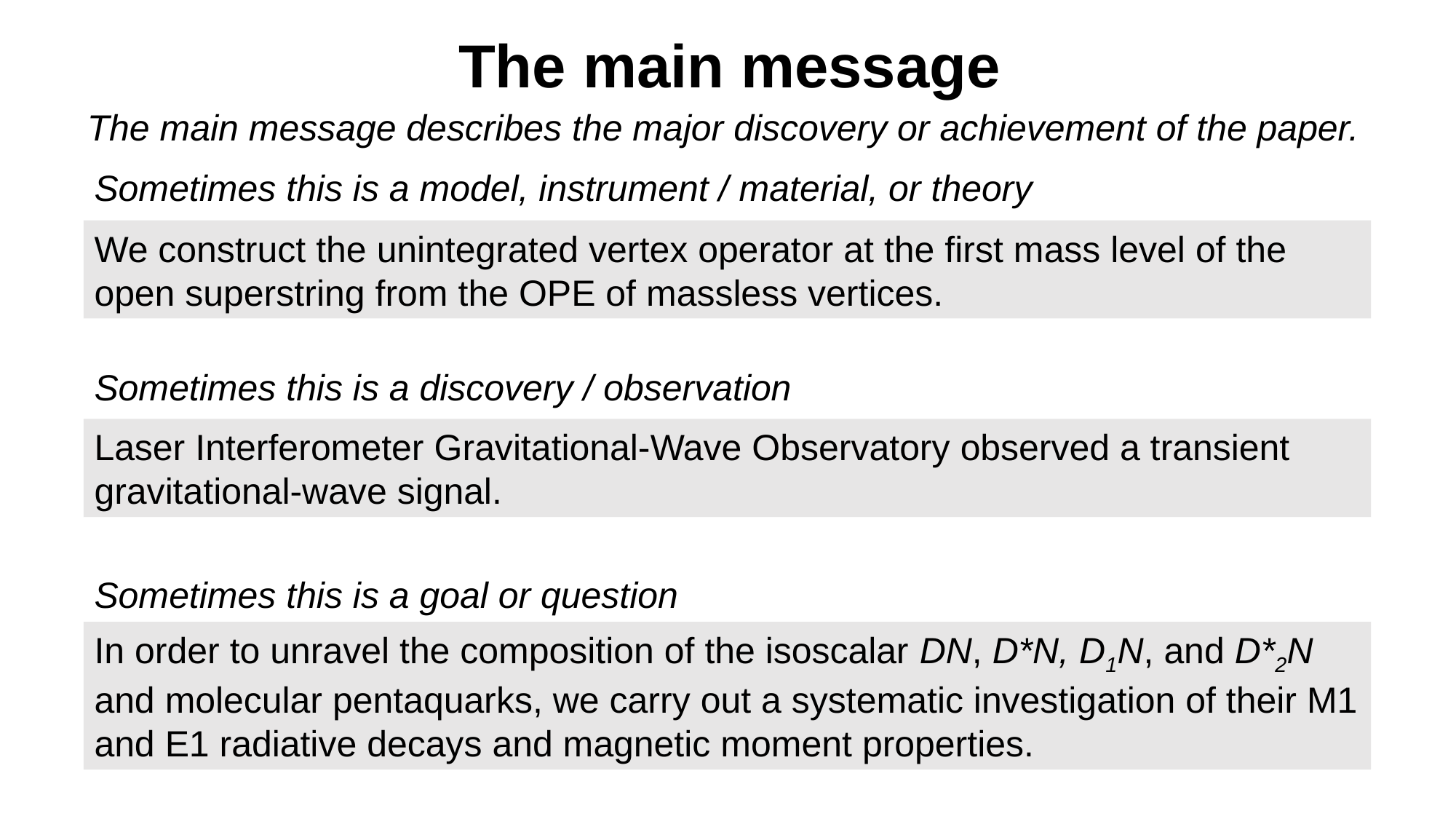

The main message
The main message describes the major discovery or achievement of the paper.
Sometimes this is a model, instrument / material, or theory
We construct the unintegrated vertex operator at the first mass level of the open superstring from the OPE of massless vertices.
Sometimes this is a discovery / observation
Laser Interferometer Gravitational-Wave Observatory observed a transient gravitational-wave signal.
Sometimes this is a goal or question
In order to unravel the composition of the isoscalar DN, D*N, D1N, and D*2N and molecular pentaquarks, we carry out a systematic investigation of their M1 and E1 radiative decays and magnetic moment properties.